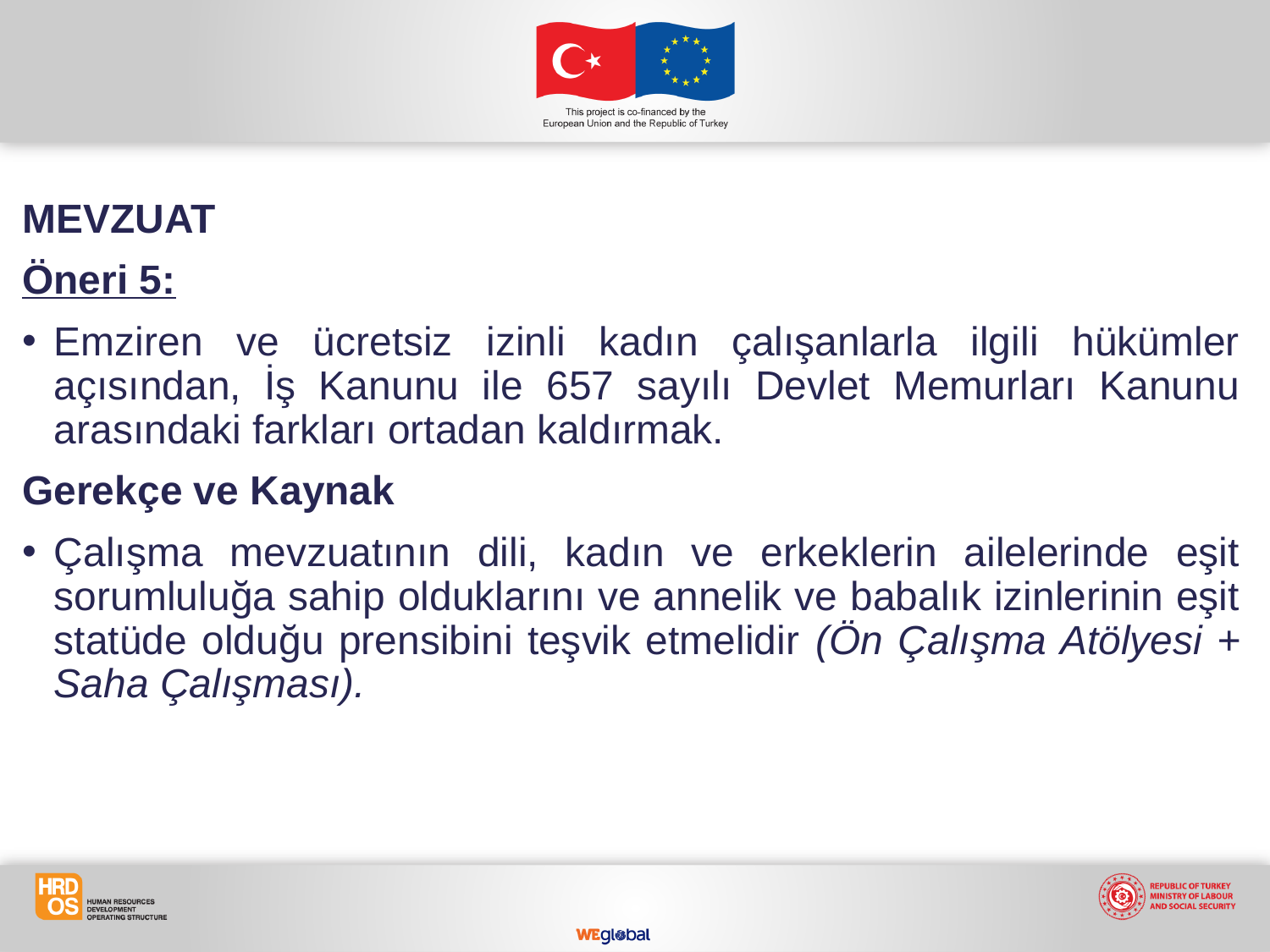

MEVZUAT
Öneri 5:
Emziren ve ücretsiz izinli kadın çalışanlarla ilgili hükümler açısından, İş Kanunu ile 657 sayılı Devlet Memurları Kanunu arasındaki farkları ortadan kaldırmak.
Gerekçe ve Kaynak
Çalışma mevzuatının dili, kadın ve erkeklerin ailelerinde eşit sorumluluğa sahip olduklarını ve annelik ve babalık izinlerinin eşit statüde olduğu prensibini teşvik etmelidir (Ön Çalışma Atölyesi + Saha Çalışması).